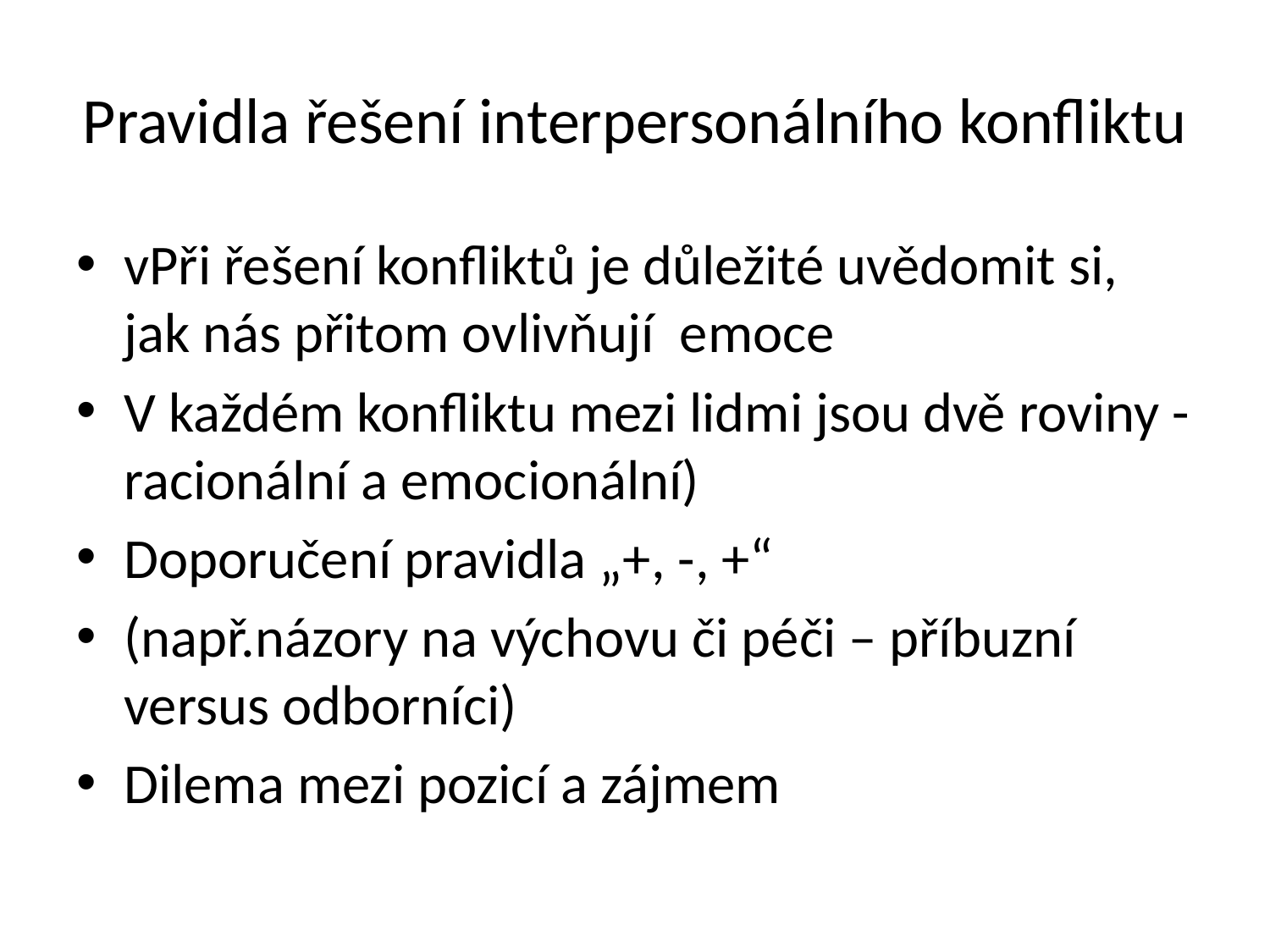

# Pravidla řešení interpersonálního konfliktu
vPři řešení konfliktů je důležité uvědomit si, jak nás přitom ovlivňují  emoce
V každém konfliktu mezi lidmi jsou dvě roviny - racionální a emocionální)
Doporučení pravidla „+, -, +“
(např.názory na výchovu či péči – příbuzní versus odborníci)
Dilema mezi pozicí a zájmem